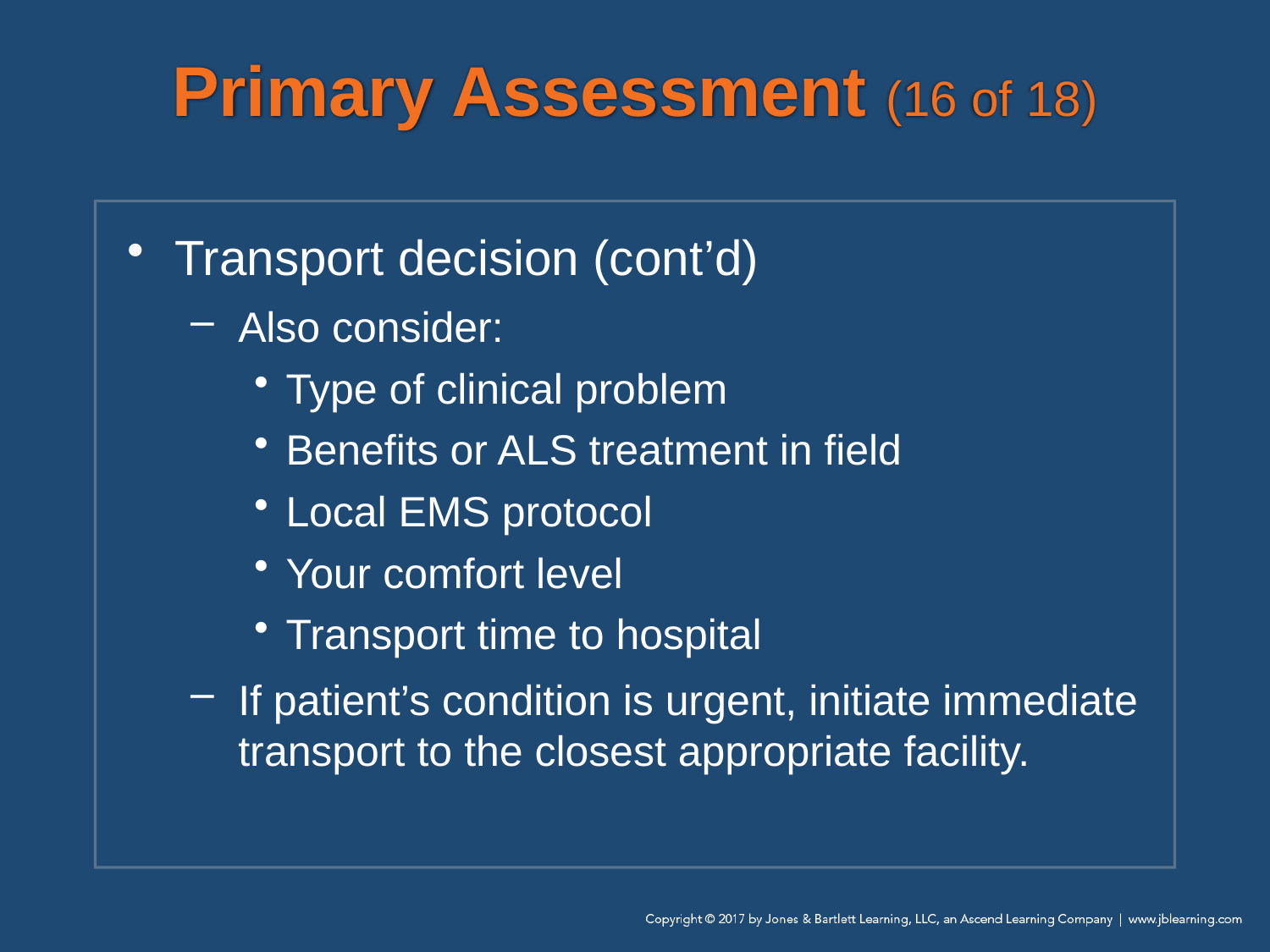

# Primary Assessment (16 of 18)
Transport decision (cont’d)
Also consider:
Type of clinical problem
Benefits or ALS treatment in field
Local EMS protocol
Your comfort level
Transport time to hospital
If patient’s condition is urgent, initiate immediate transport to the closest appropriate facility.